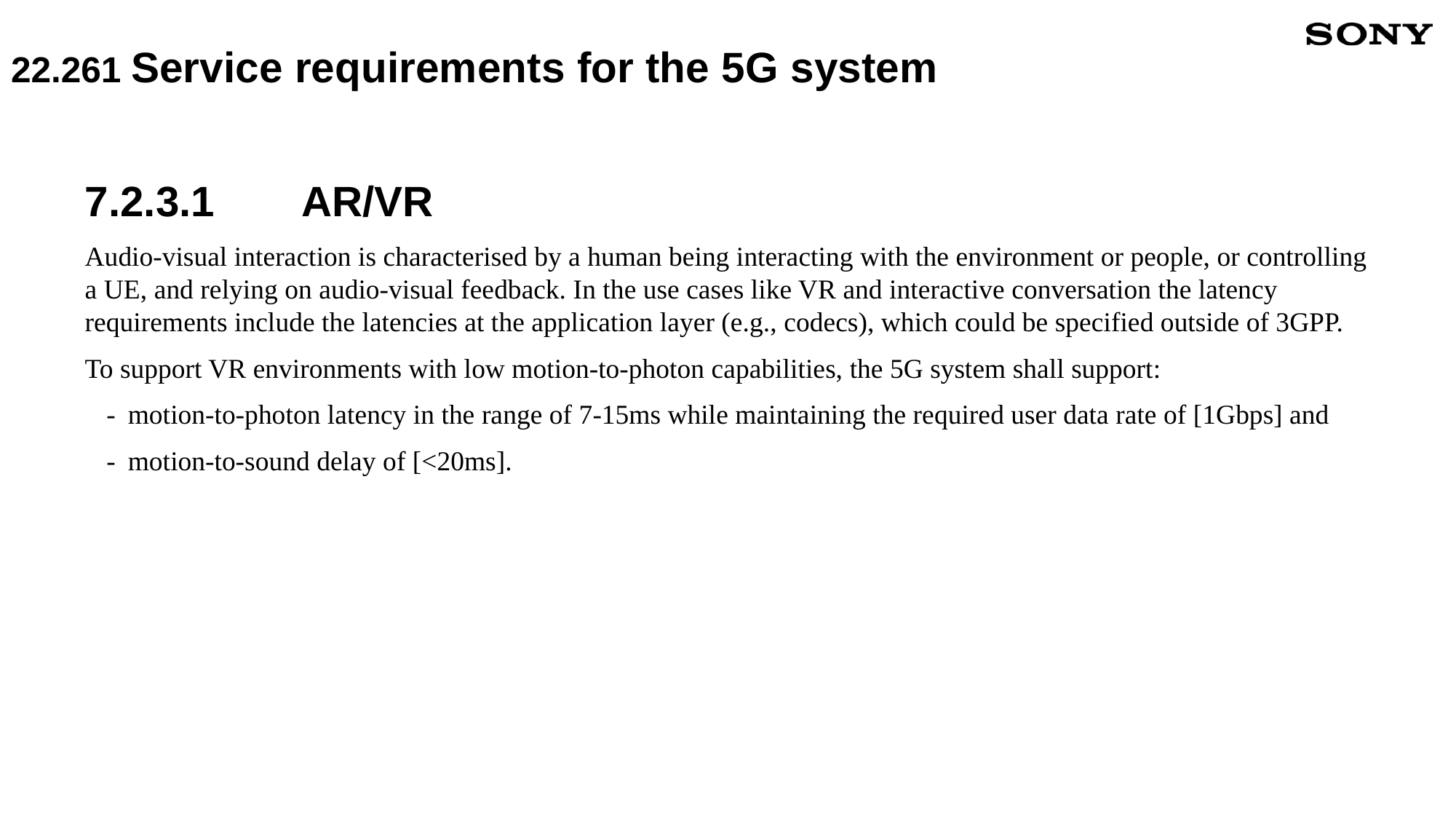

22.261 Service requirements for the 5G system
7.2.3.1	AR/VR
Audio-visual interaction is characterised by a human being interacting with the environment or people, or controlling a UE, and relying on audio-visual feedback. In the use cases like VR and interactive conversation the latency requirements include the latencies at the application layer (e.g., codecs), which could be specified outside of 3GPP.
To support VR environments with low motion-to-photon capabilities, the 5G system shall support:
-	motion-to-photon latency in the range of 7-15ms while maintaining the required user data rate of [1Gbps] and
-	motion-to-sound delay of [<20ms].